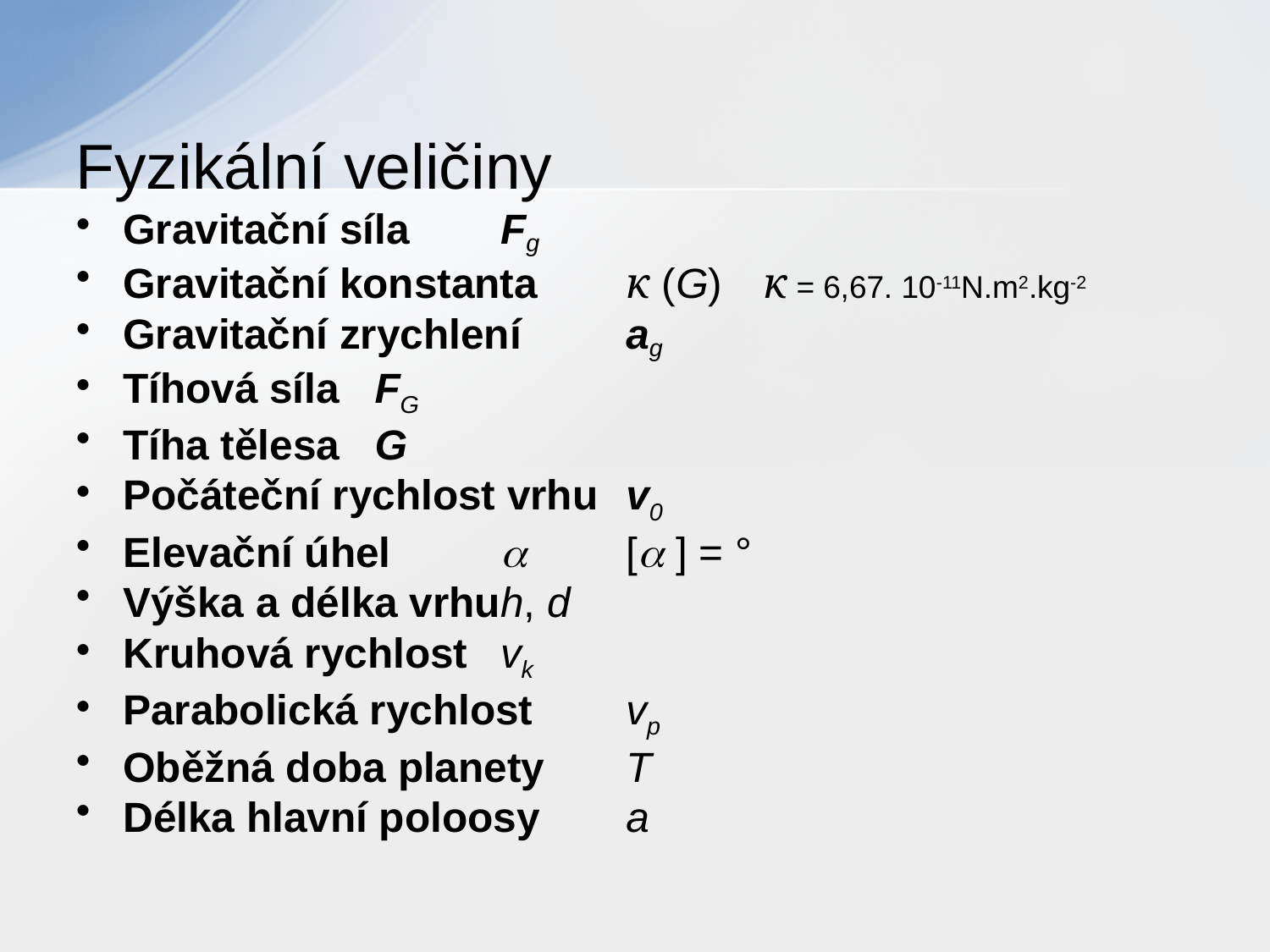

# Fyzikální veličiny
Gravitační síla			Fg
Gravitační konstanta		κ (G)	 κ = 6,67. 10-11N.m2.kg-2
Gravitační zrychlení		ag
Tíhová síla			FG
Tíha tělesa			G
Počáteční rychlost vrhu	v0
Elevační úhel			α	[α ] = °
Výška a délka vrhu		h, d
Kruhová rychlost		vk
Parabolická rychlost		vp
Oběžná doba planety		T
Délka hlavní poloosy		a